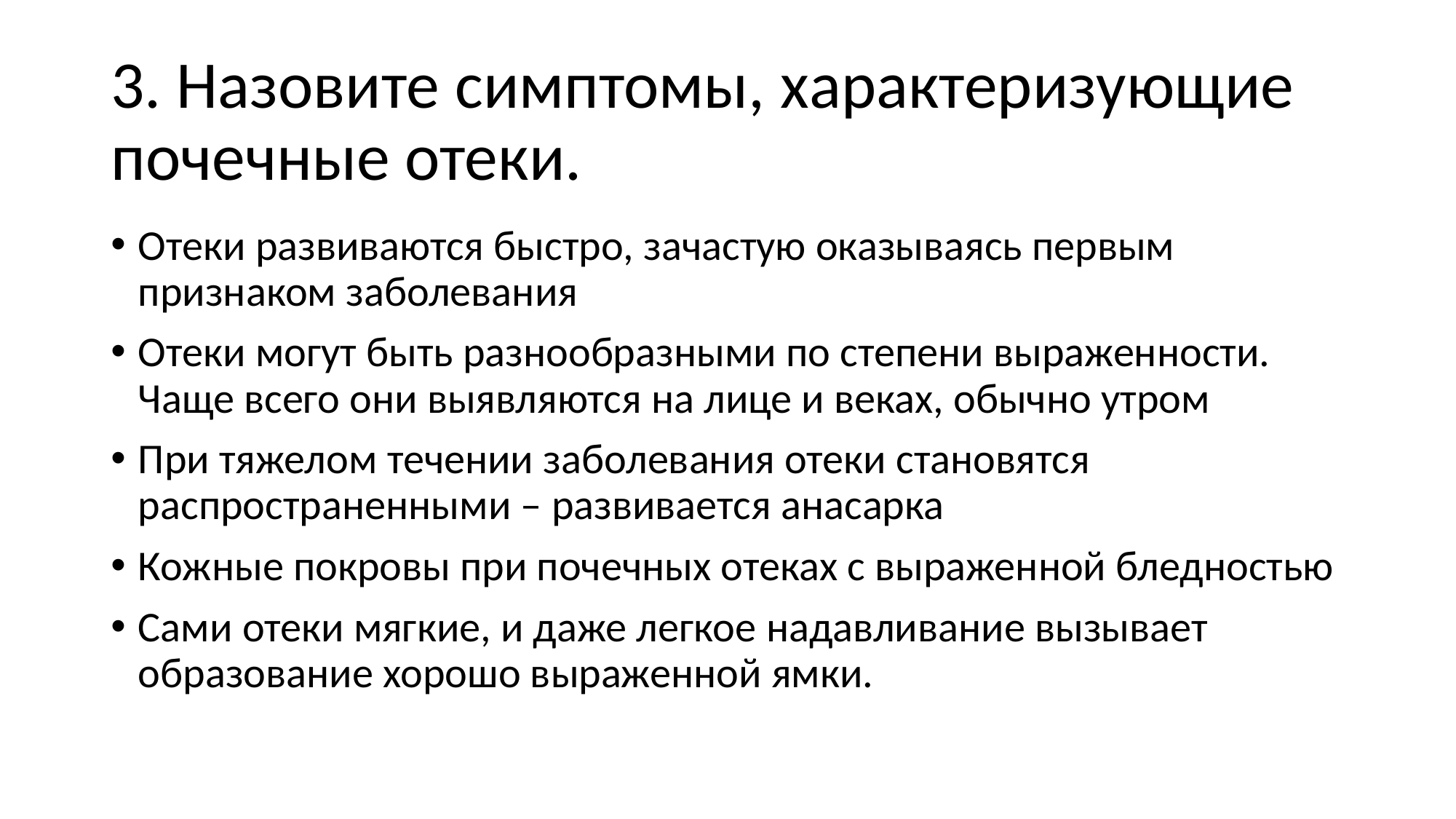

# 3. Назовите симптомы, характеризующие почечные отеки.
Отеки развиваются быстро, зачастую оказываясь первым признаком заболевания
Отеки могут быть разнообразными по степени выраженности. Чаще всего они выявляются на лице и веках, обычно утром
При тяжелом течении заболевания отеки становятся распространенными – развивается анасарка
Кожные покровы при почечных отеках с выраженной бледностью
Сами отеки мягкие, и даже легкое надавливание вызывает образование хорошо выраженной ямки.